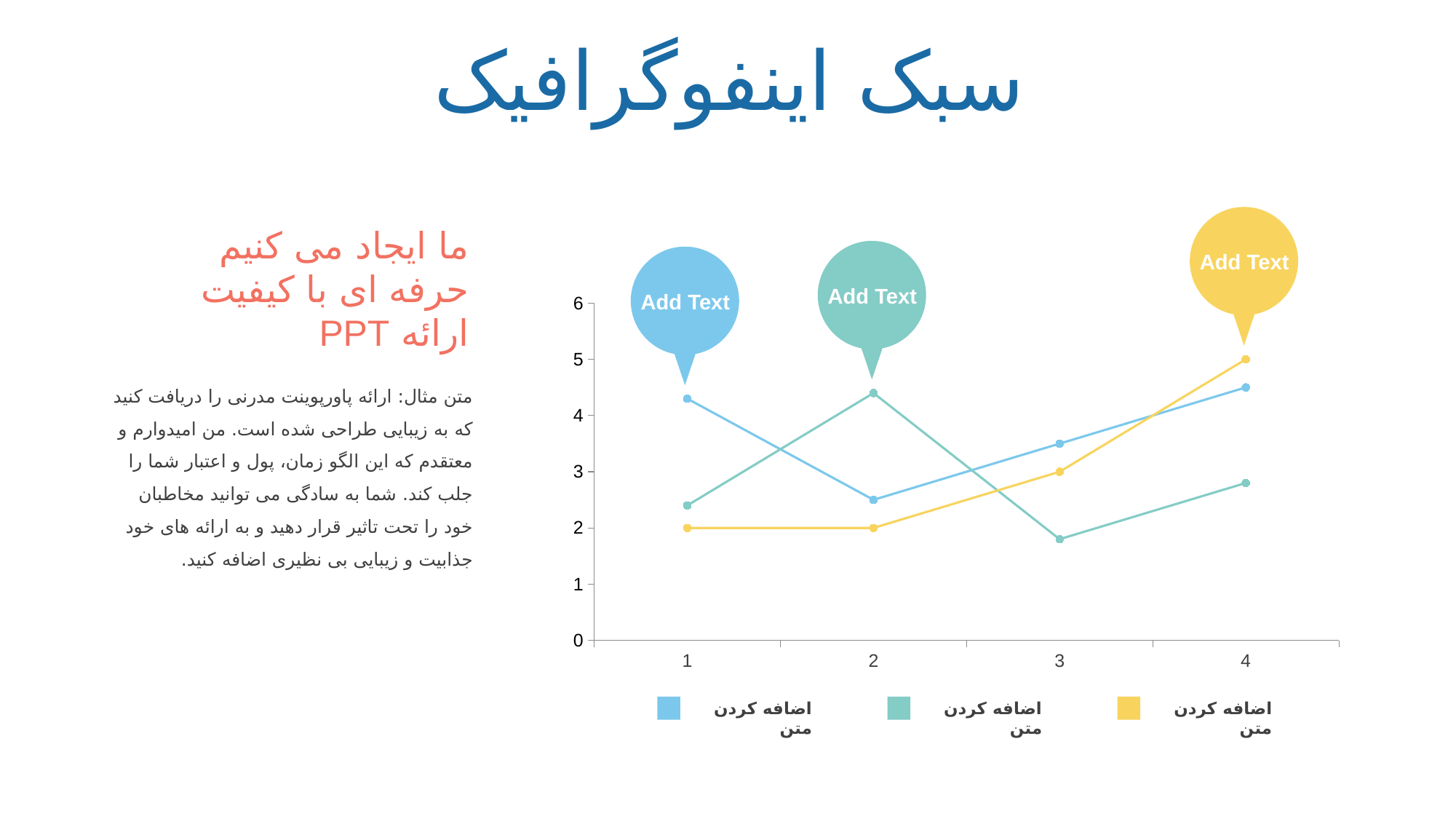

سبک اینفوگرافیک

Add Text
ما ایجاد می کنیم
حرفه ای با کیفیت
ارائه PPT

Add Text

Add Text

### Chart

| Category |  |  |  |
|---|---|---|---|
متن مثال: ارائه پاورپوینت مدرنی را دریافت کنید که به زیبایی طراحی شده است. من امیدوارم و معتقدم که این الگو زمان، پول و اعتبار شما را جلب کند. شما به سادگی می توانید مخاطبان خود را تحت تاثیر قرار دهید و به ارائه های خود جذابیت و زیبایی بی نظیری اضافه کنید.

اضافه کردن متن

اضافه کردن متن

اضافه کردن متن